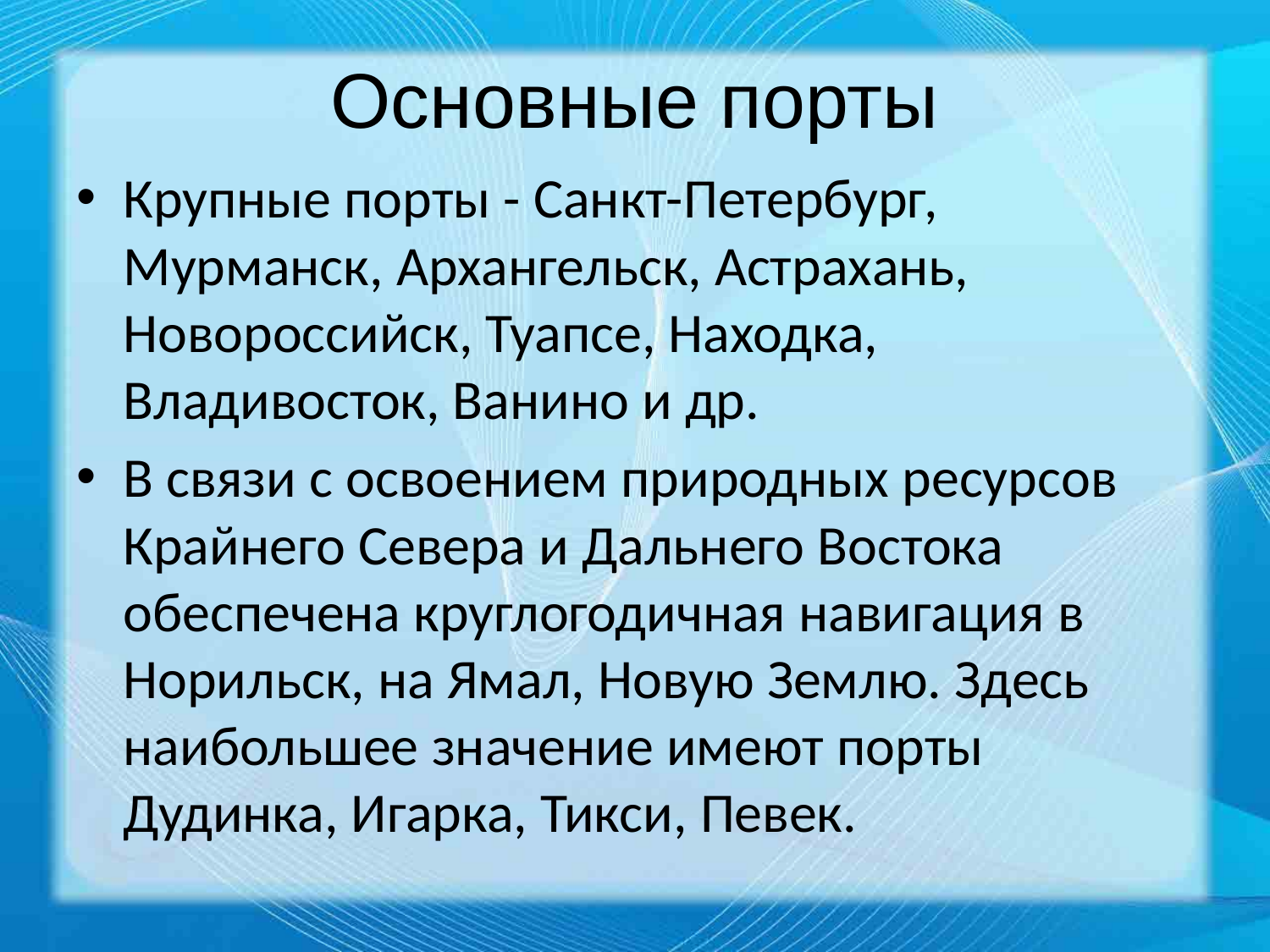

# Основные порты
Крупные порты - Санкт-Петербург, Мурманск, Архангельск, Астрахань, Новороссийск, Туапсе, Находка, Владивосток, Ванино и др.
В связи с освоением природных ресурсов Крайнего Севера и Дальнего Востока обеспечена круглогодичная навигация в Норильск, на Ямал, Новую Землю. Здесь наибольшее значение имеют порты Дудинка, Игарка, Тикси, Певек.